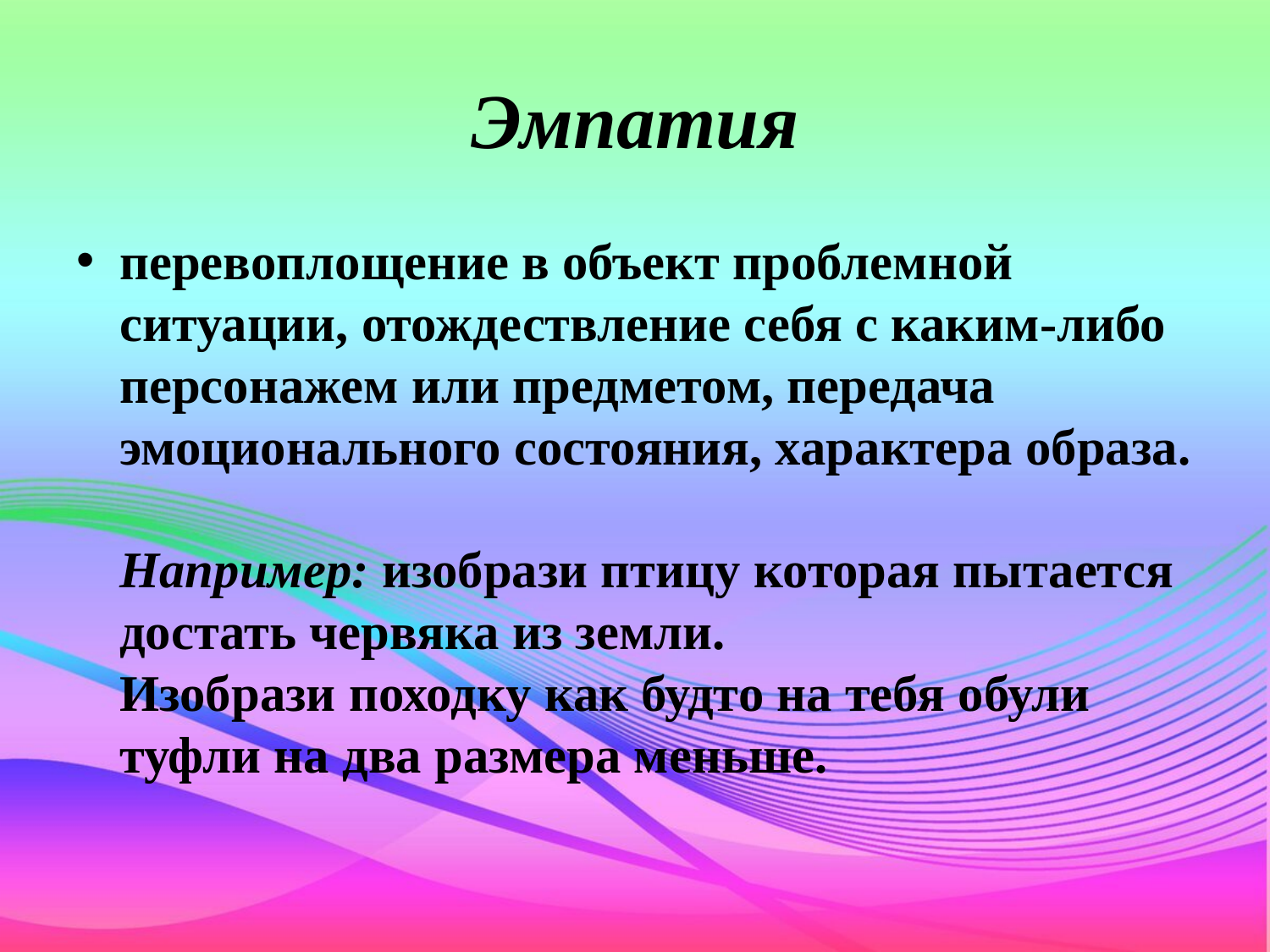

# Эмпатия
перевоплощение в объект проблемной ситуации, отождествление себя с каким-либо персонажем или предметом, передача эмоционального состояния, характера образа.
Например: изобрази птицу которая пытается достать червяка из земли.
Изобрази походку как будто на тебя обули туфли на два размера меньше.